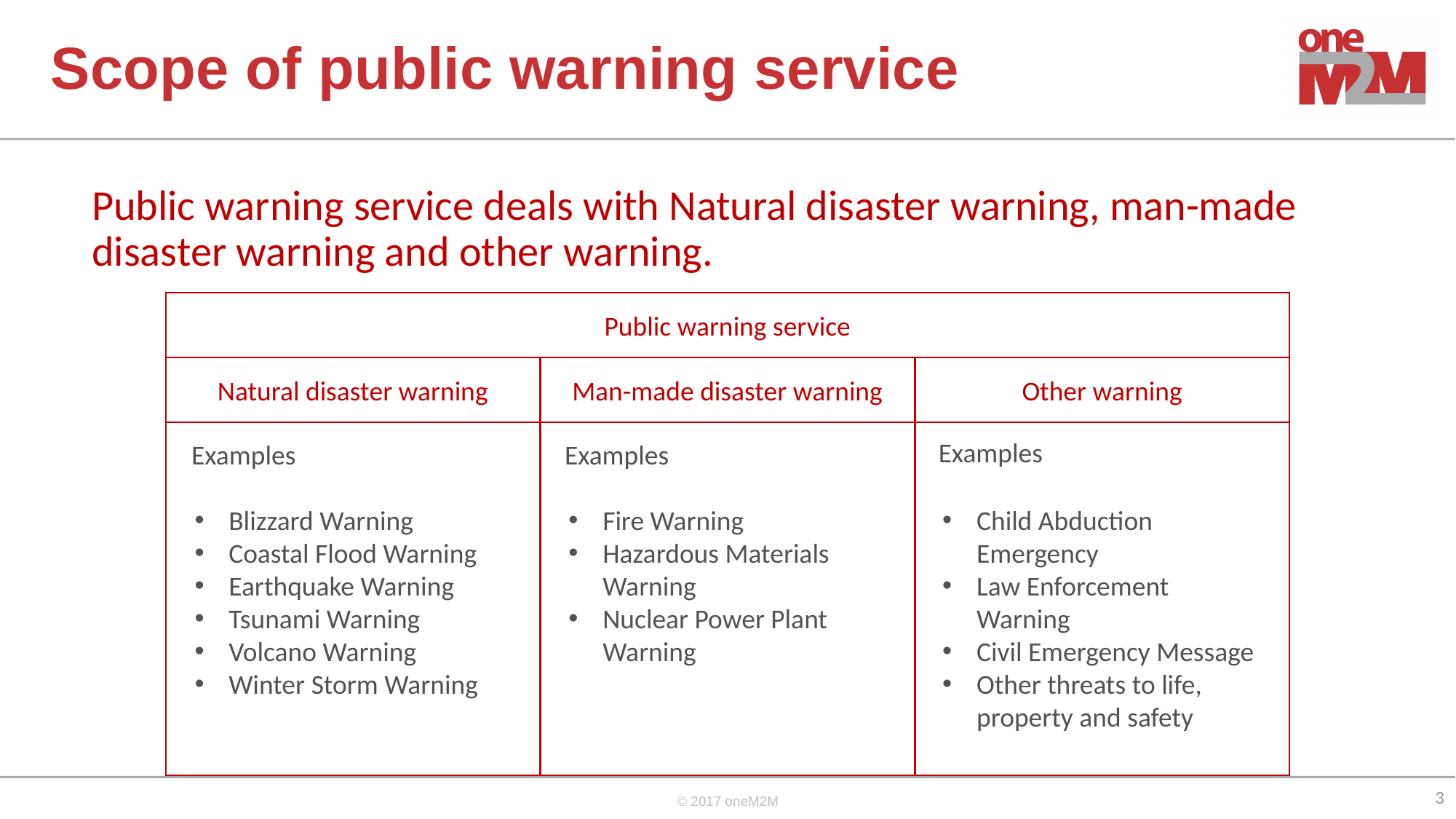

# Scope of public warning service
Public warning service deals with Natural disaster warning, man-made disaster warning and other warning.
Public warning service
Natural disaster warning
Man-made disaster warning
Other warning

Examples
Examples
Examples
Blizzard Warning
Coastal Flood Warning
Earthquake Warning
Tsunami Warning
Volcano Warning
Winter Storm Warning
Fire Warning
Hazardous Materials Warning
Nuclear Power Plant Warning
Child Abduction Emergency
Law Enforcement Warning
Civil Emergency Message
Other threats to life, property and safety
3